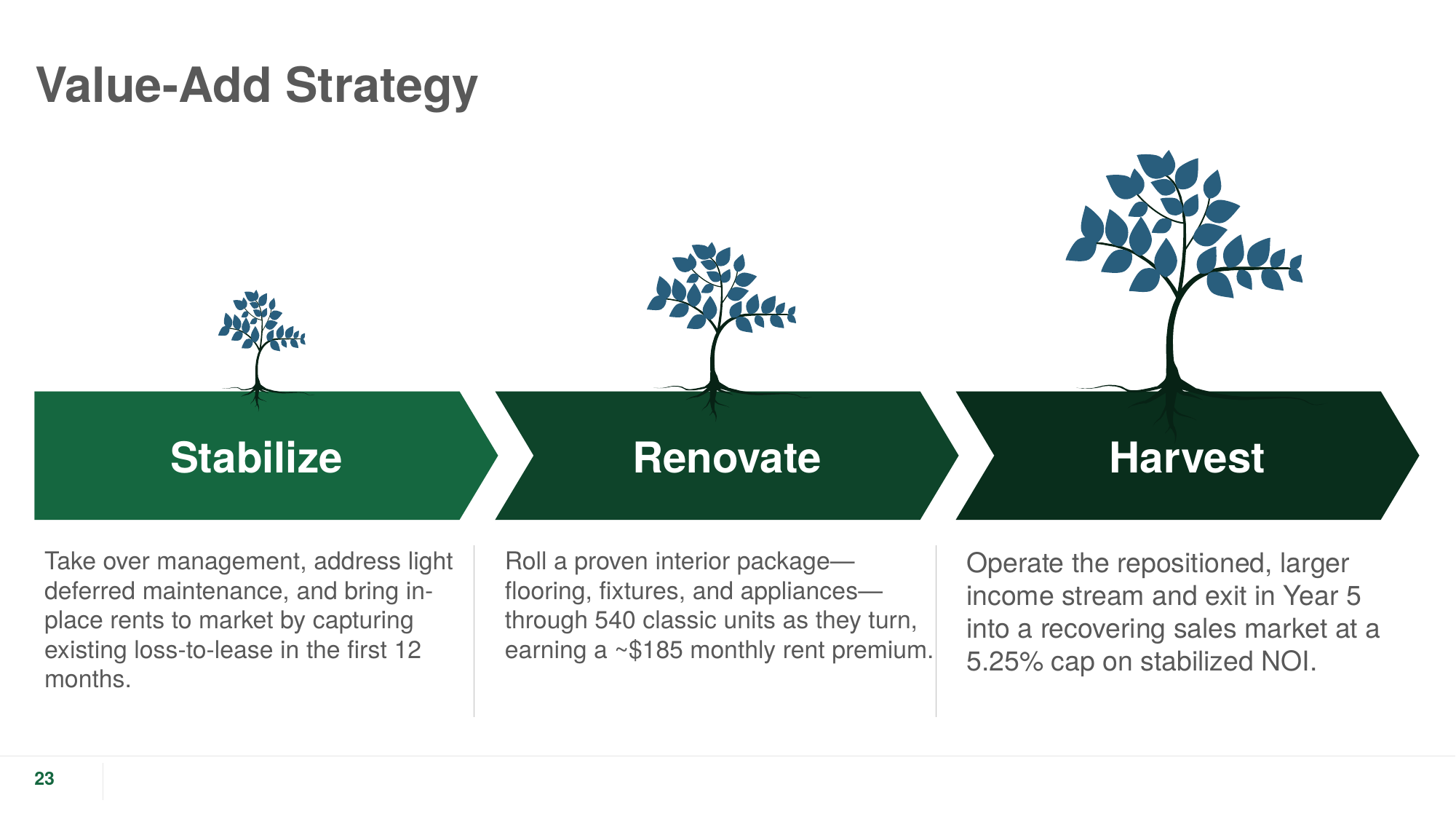

# Value-Add Strategy

Stabilize
Renovate
Harvest
Take over management, address light deferred maintenance, and bring in-place rents to market by capturing existing loss-to-lease in the first 12 months.
Roll a proven interior package—flooring, fixtures, and appliances—through 540 classic units as they turn, earning a ~$185 monthly rent premium.
Operate the repositioned, larger income stream and exit in Year 5 into a recovering sales market at a 5.25% cap on stabilized NOI.
23